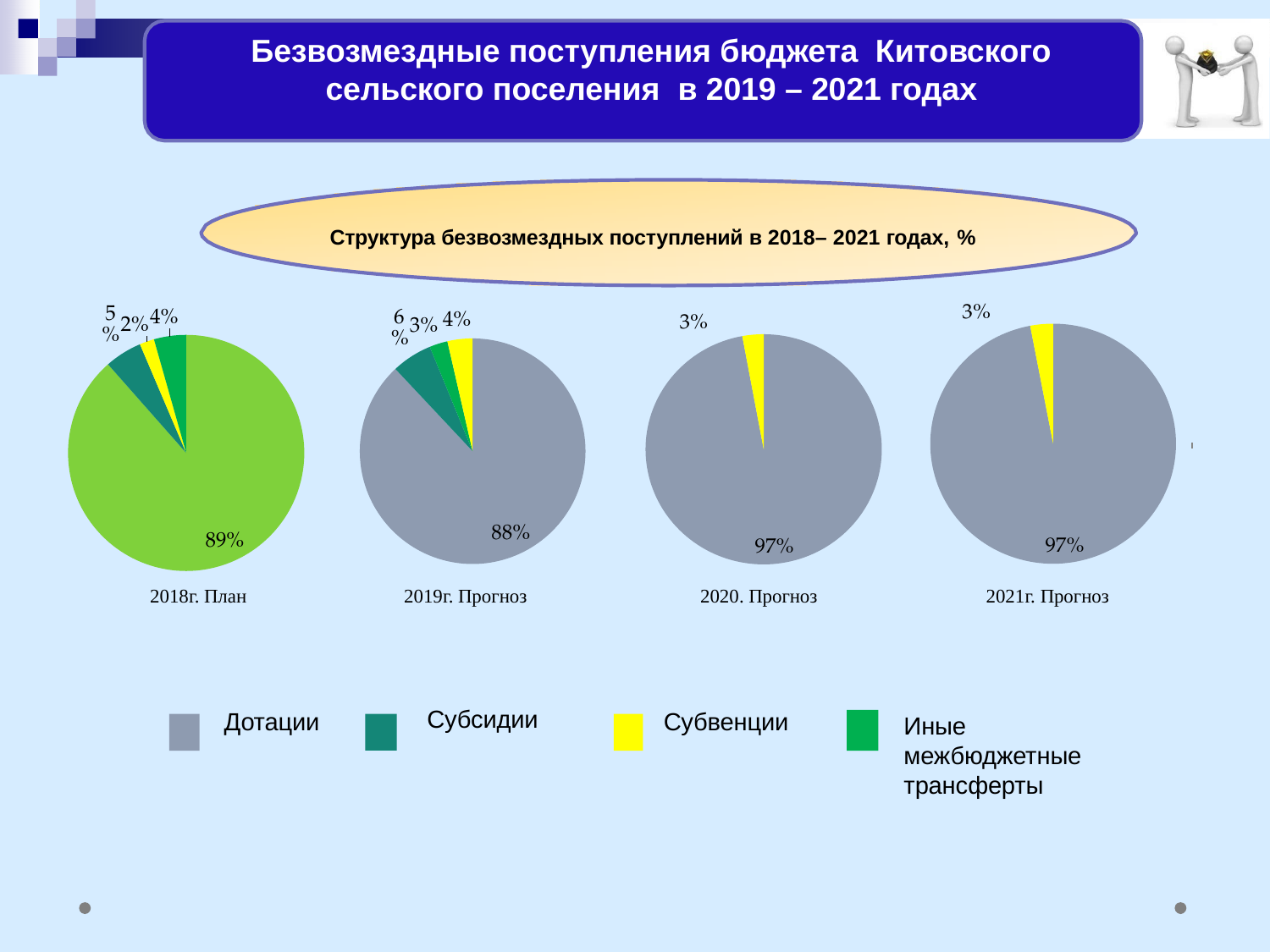

Безвозмездные поступления бюджета  Китовского сельского поселения  в 2019 – 2021 годах

Структура безвозмездных поступлений в 2018– 2021 годах, %

### Chart

| Category | Продажи |
|---|---|
| Кв. 1 | 88.5 |
| Кв. 2 | 5.1 |
| Кв. 3 | 2.0 |
| Кв. 4 | 4.4 |

### Chart

| Category | Продажи |
|---|---|
| Кв. 1 | 97.0 |
| Кв. 2 | 3.0 |

### Chart

| Category | Продажи |
|---|---|
| Кв. 1 | 88.0 |
| Кв. 2 | 5.8 |
| Кв. 3 | 2.6 |
| Кв. 4 | 3.6 |

### Chart

| Category | Продажи |
|---|---|
| Кв. 1 | 97.1 |
| Кв. 2 | 2.9 |
2018г. План
2019г. Прогноз
2020. Прогноз
2021г. Прогноз
Субсидии
Дотации
Субвенции
Иные межбюджетные трансферты